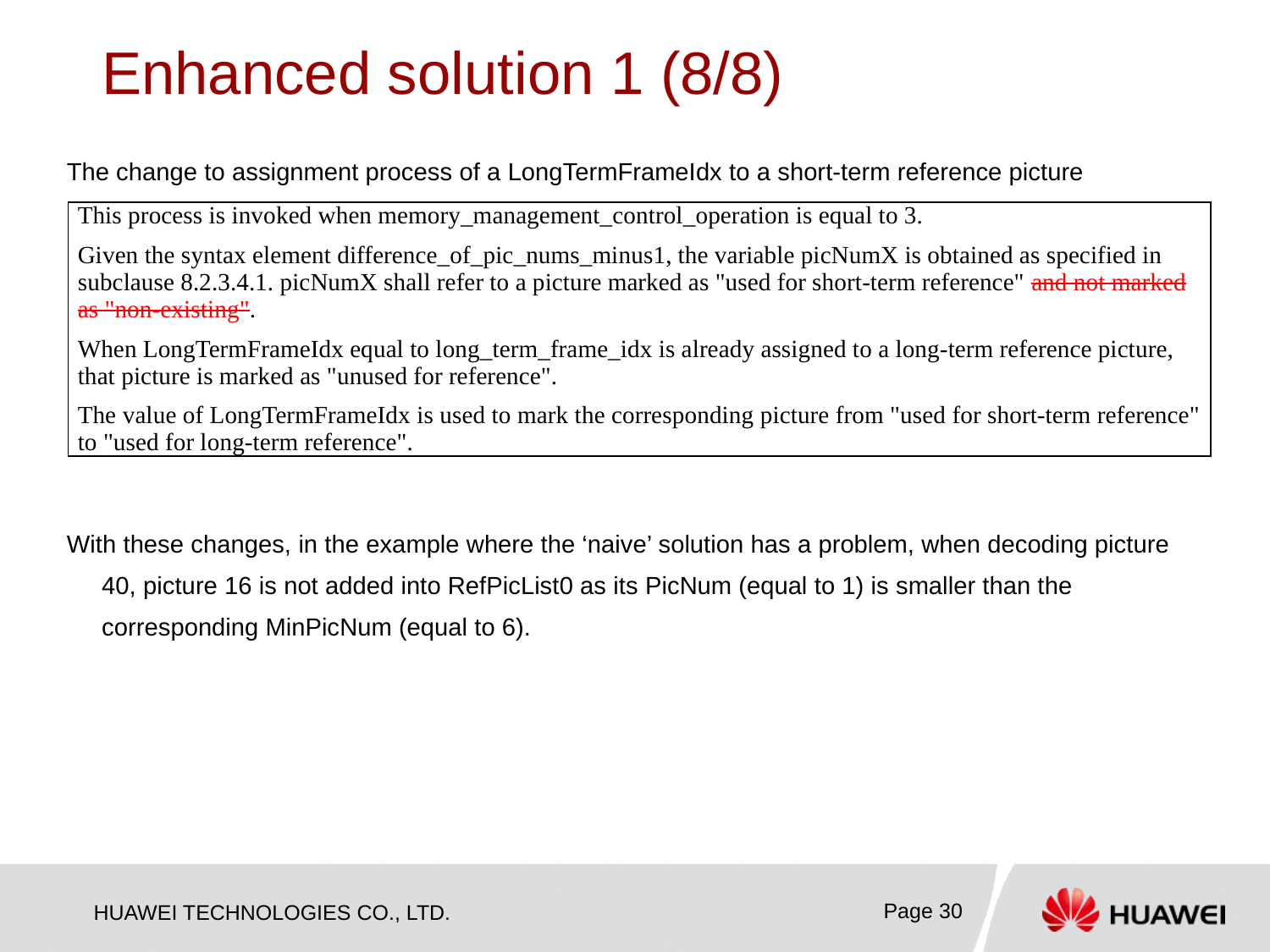

# Enhanced solution 1 (8/8)
The change to assignment process of a LongTermFrameIdx to a short-term reference picture

With these changes, in the example where the ‘naive’ solution has a problem, when decoding picture 40, picture 16 is not added into RefPicList0 as its PicNum (equal to 1) is smaller than the corresponding MinPicNum (equal to 6).
| This process is invoked when memory\_management\_control\_operation is equal to 3. Given the syntax element difference\_of\_pic\_nums\_minus1, the variable picNumX is obtained as specified in subclause 8.2.3.4.1. picNumX shall refer to a picture marked as "used for short-term reference" and not marked as "non-existing". When LongTermFrameIdx equal to long\_term\_frame\_idx is already assigned to a long-term reference picture, that picture is marked as "unused for reference". The value of LongTermFrameIdx is used to mark the corresponding picture from "used for short-term reference" to "used for long-term reference". |
| --- |
Page 30